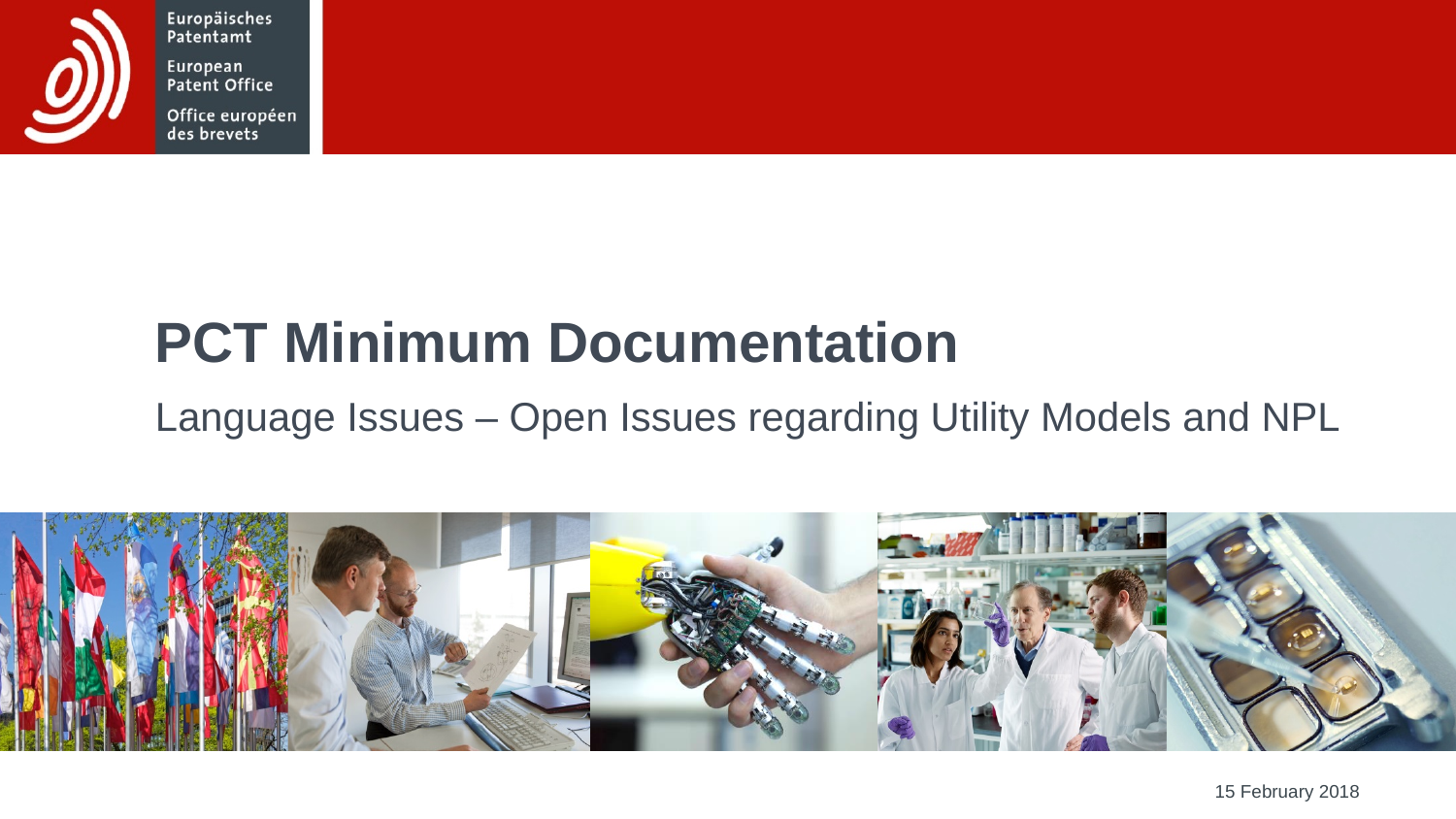

# PCT Minimum Documentation
Language Issues – Open Issues regarding Utility Models and NPL

15 February 2018